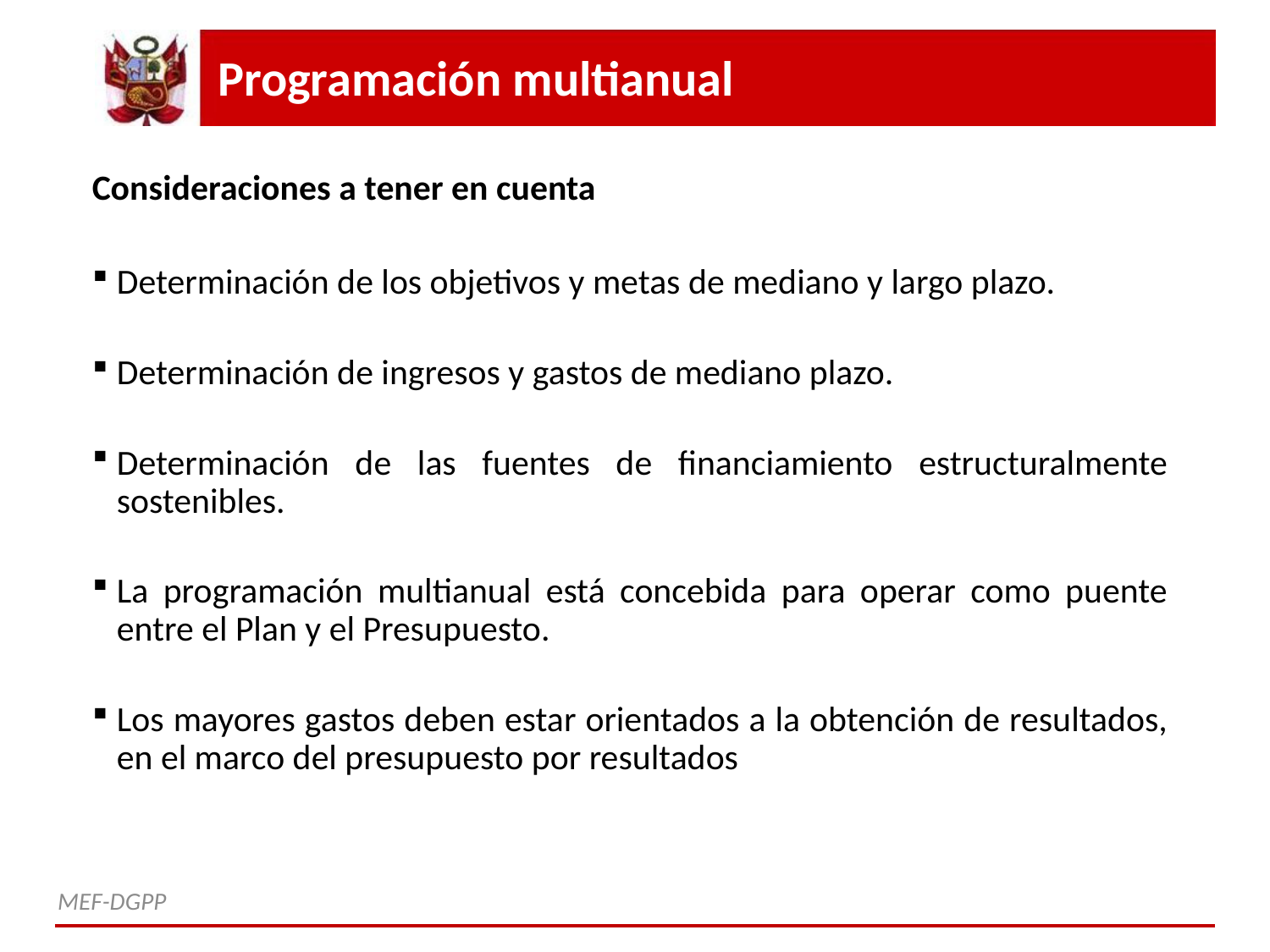

# Programación multianual
Consideraciones a tener en cuenta

Determinación de los objetivos y metas de mediano y largo plazo.

Determinación de ingresos y gastos de mediano plazo.

Determinación de las fuentes de financiamiento estructuralmente sostenibles.

La programación multianual está concebida para operar como puente entre el Plan y el Presupuesto.

Los mayores gastos deben estar orientados a la obtención de resultados, en el marco del presupuesto por resultados

MEF-DGPP